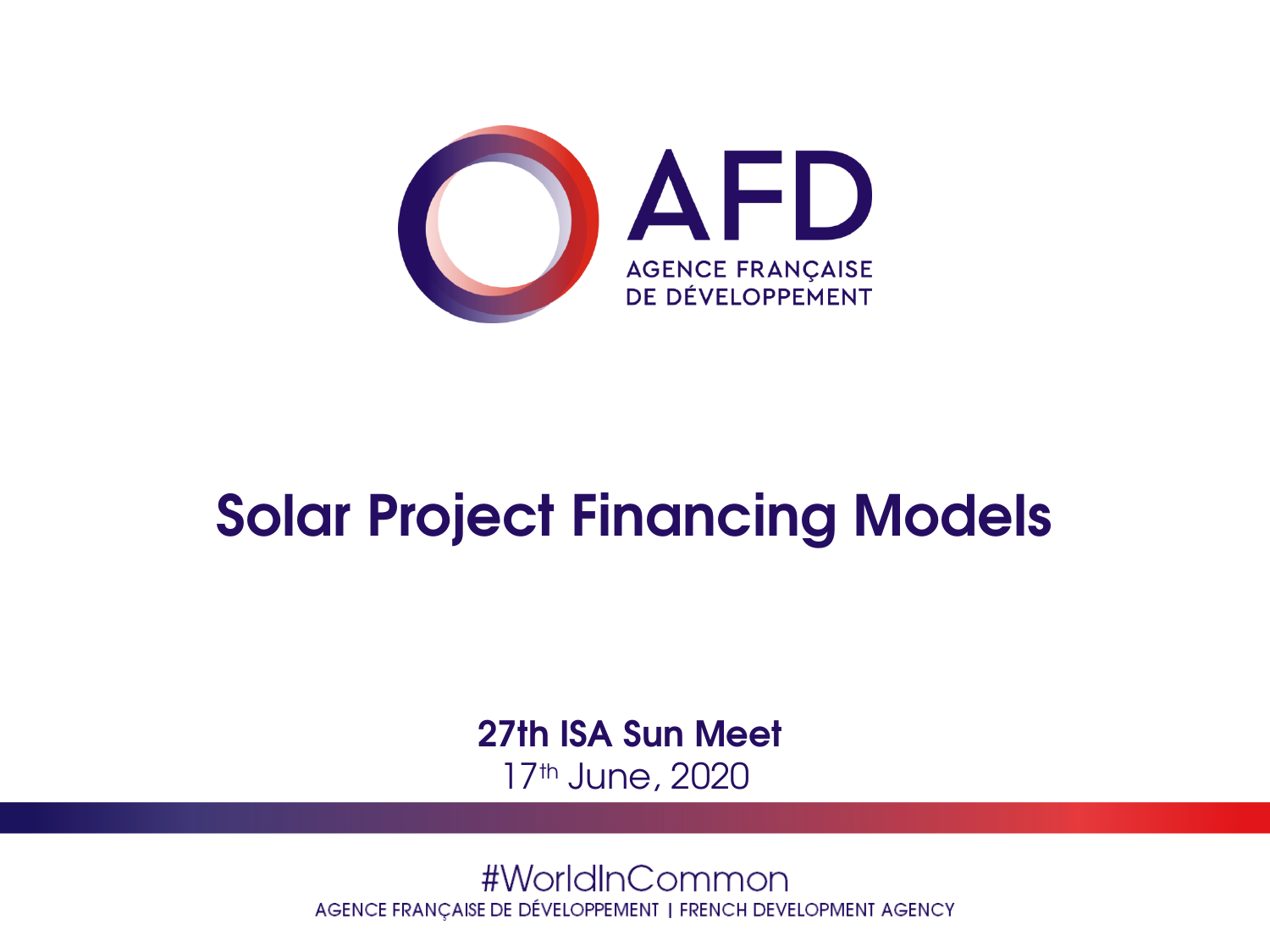

# Solar Project Financing Models

 27th ISA Sun Meet  17th June, 2020